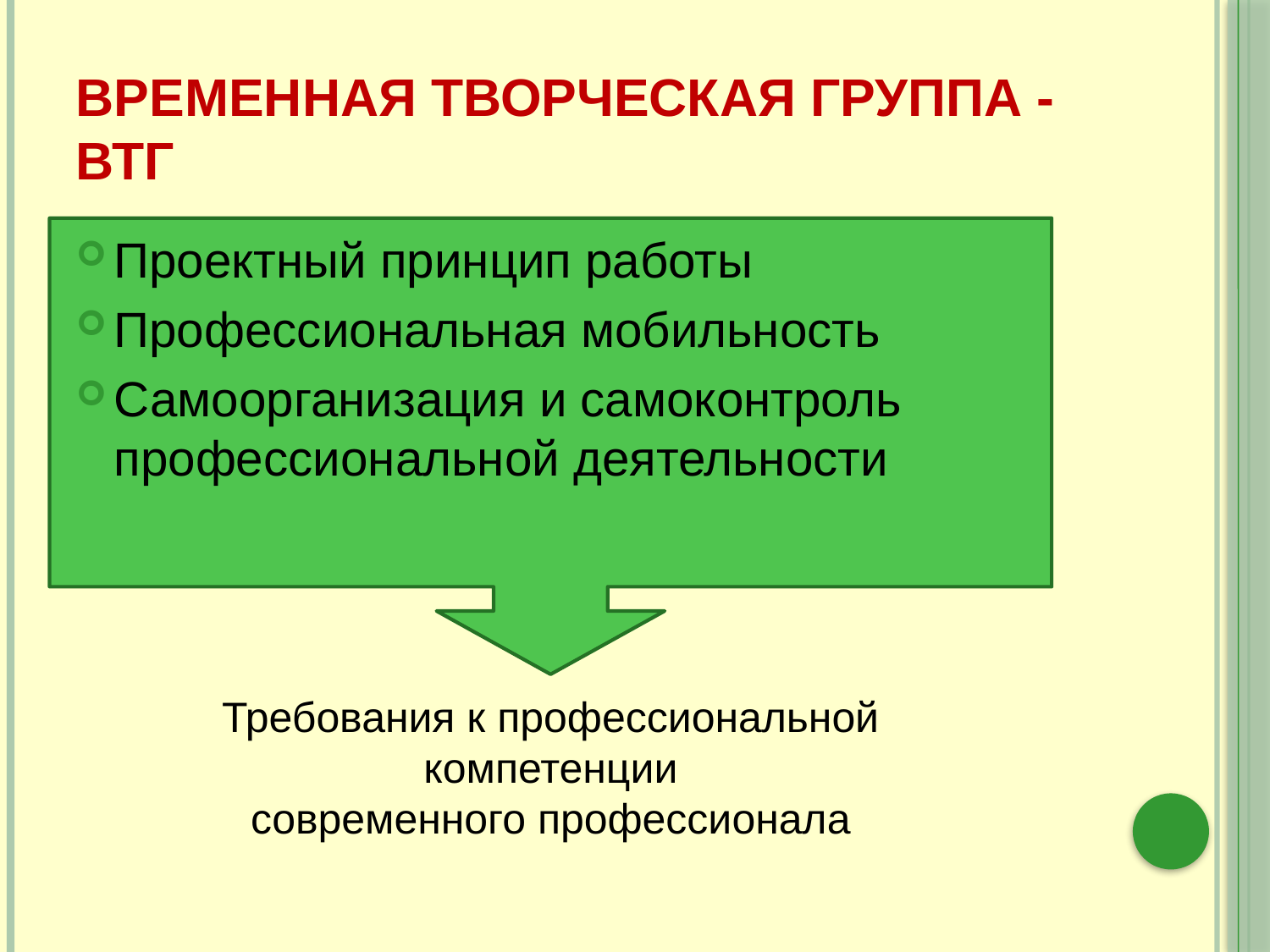

# Временная Творческая Группа -ВТГ

Проектный принцип работы
Профессиональная мобильность
Самоорганизация и самоконтроль профессиональной деятельности
Требования к профессиональной компетенции
современного профессионала